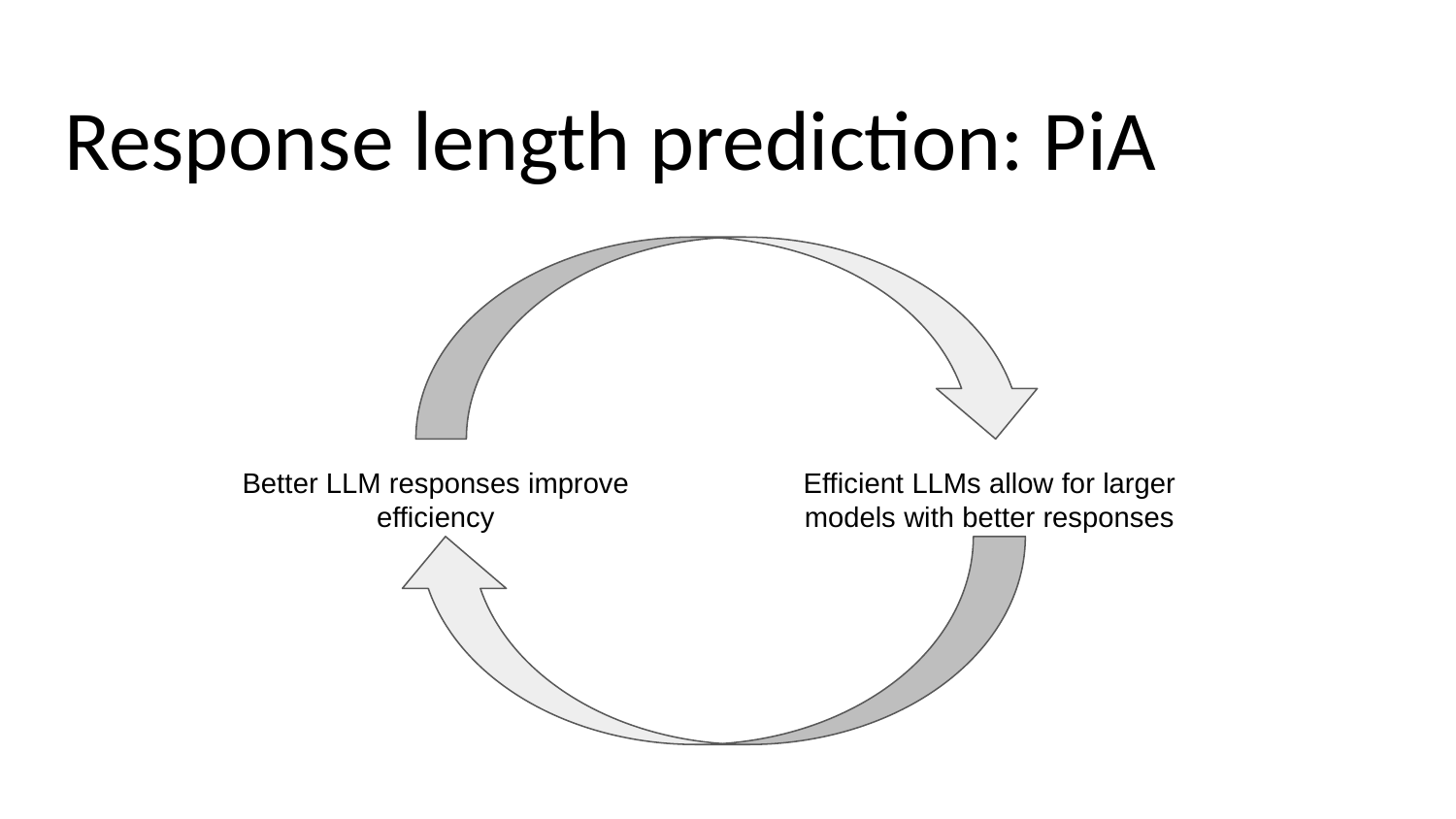

# Response length prediction: PiA

Better LLM responses improve efficiency
Efficient LLMs allow for larger models with better responses